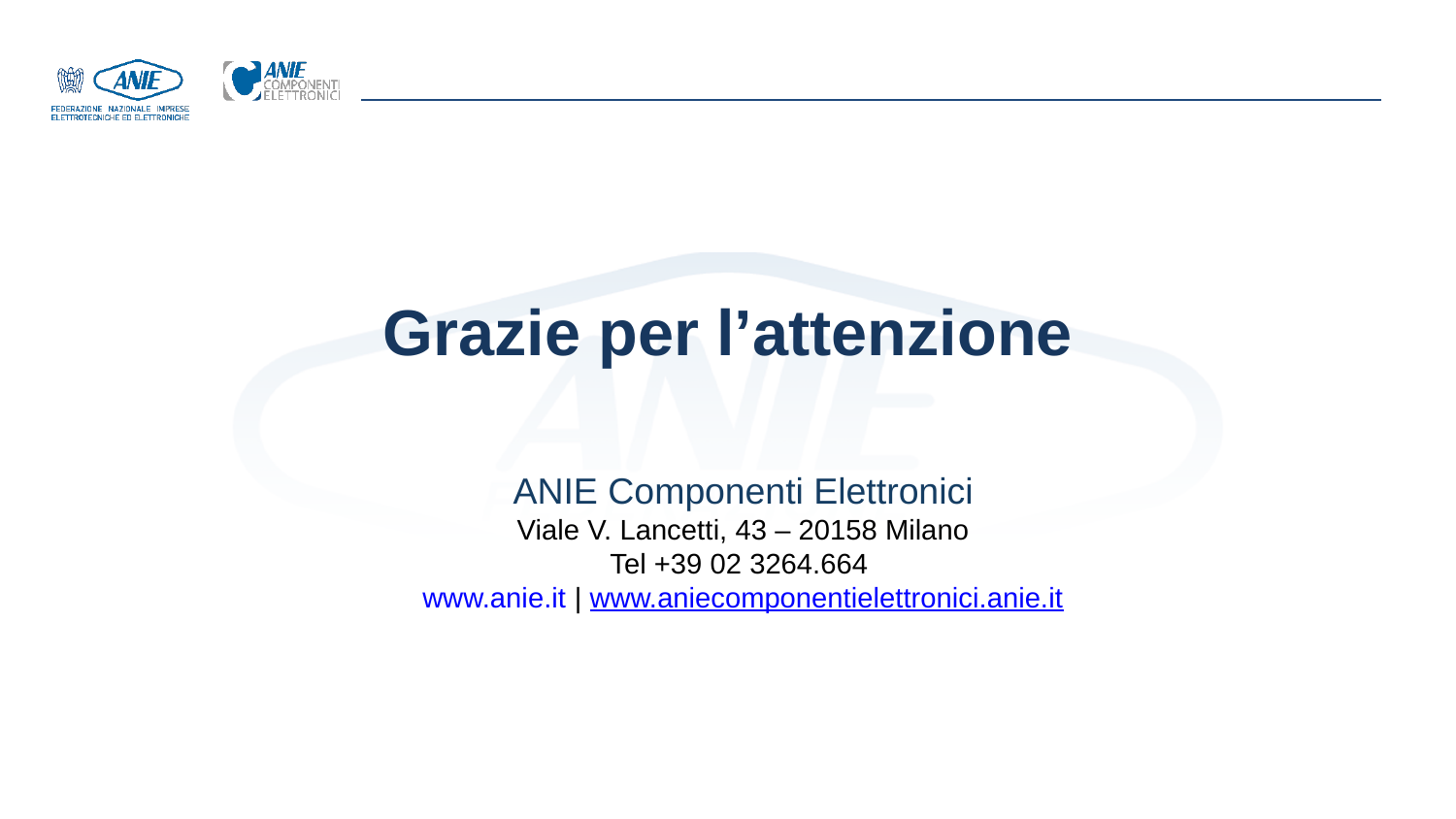

Grazie per l’attenzione

ANIE Componenti Elettronici
Viale V. Lancetti, 43 – 20158 Milano
Tel +39 02 3264.664
www.anie.it | www.aniecomponentielettronici.anie.it